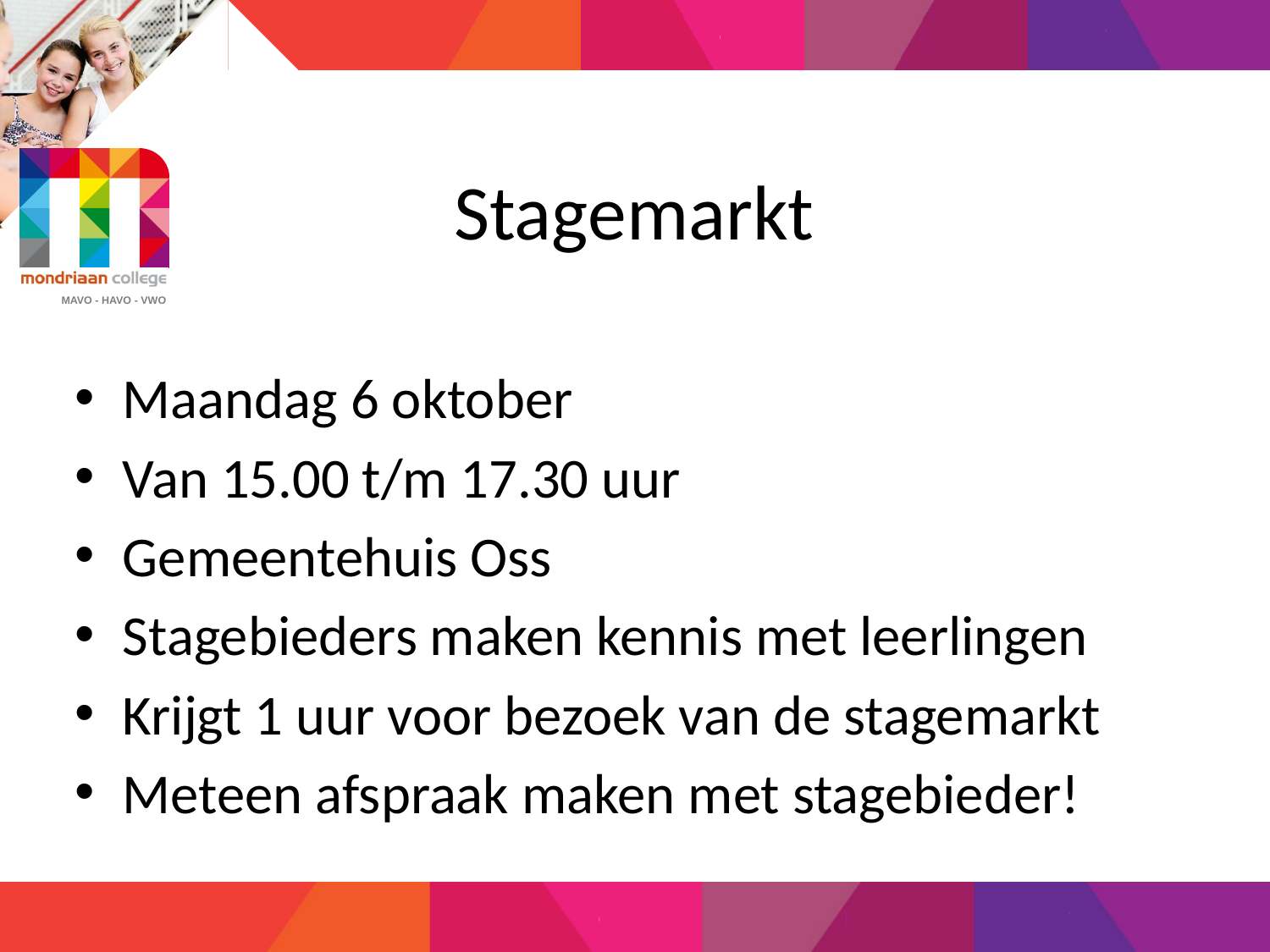

# Stagemarkt
Maandag 6 oktober
Van 15.00 t/m 17.30 uur
Gemeentehuis Oss
Stagebieders maken kennis met leerlingen
Krijgt 1 uur voor bezoek van de stagemarkt
Meteen afspraak maken met stagebieder!